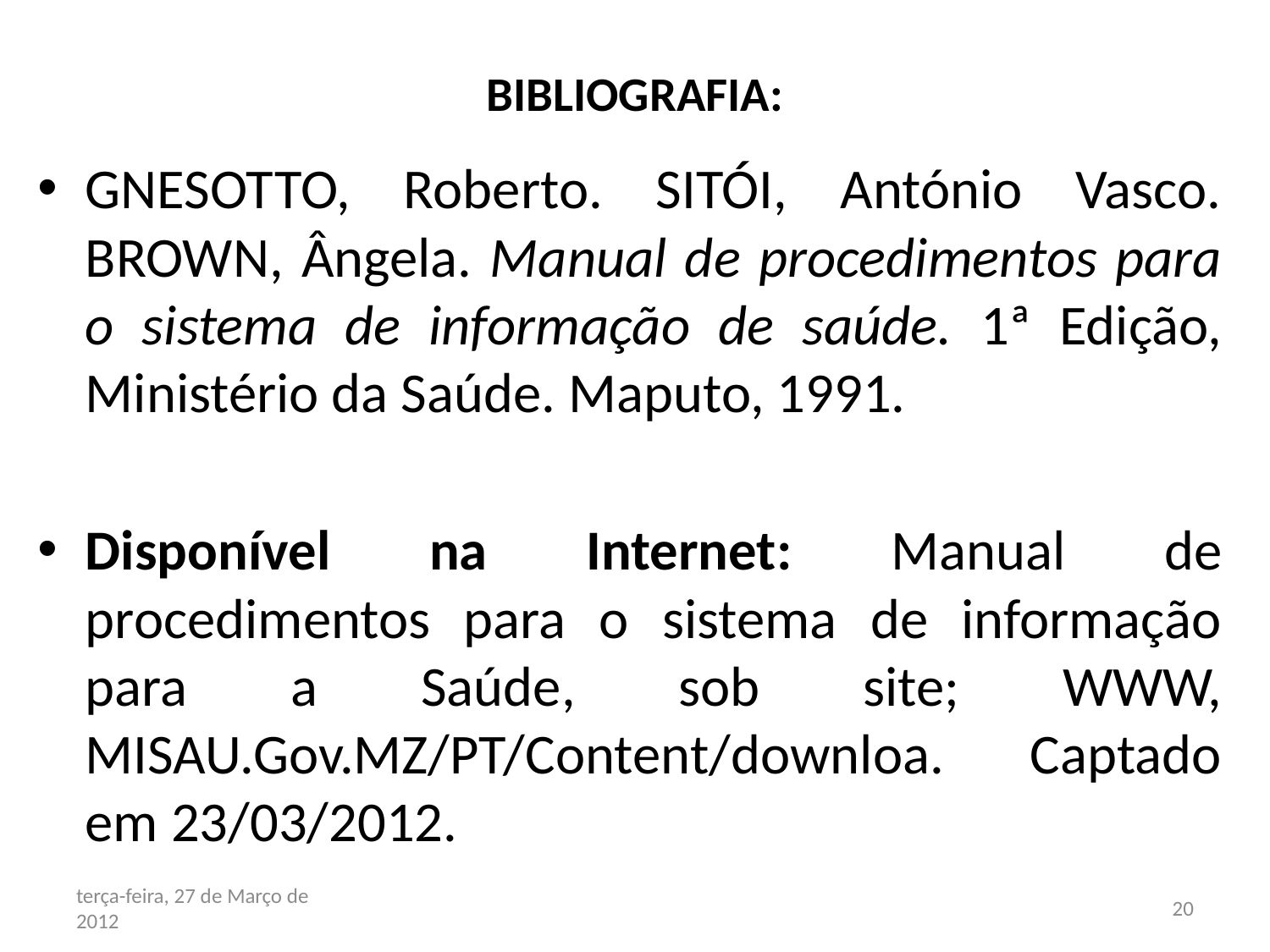

# BIBLIOGRAFIA:
GNESOTTO, Roberto. SITÓI, António Vasco. BROWN, Ângela. Manual de procedimentos para o sistema de informação de saúde. 1ª Edição, Ministério da Saúde. Maputo, 1991.

Disponível na Internet: Manual de procedimentos para o sistema de informação para a Saúde, sob site; WWW, MISAU.Gov.MZ/PT/Content/downloa. Captado em 23/03/2012.
terça-feira, 27 de Março de 2012
20